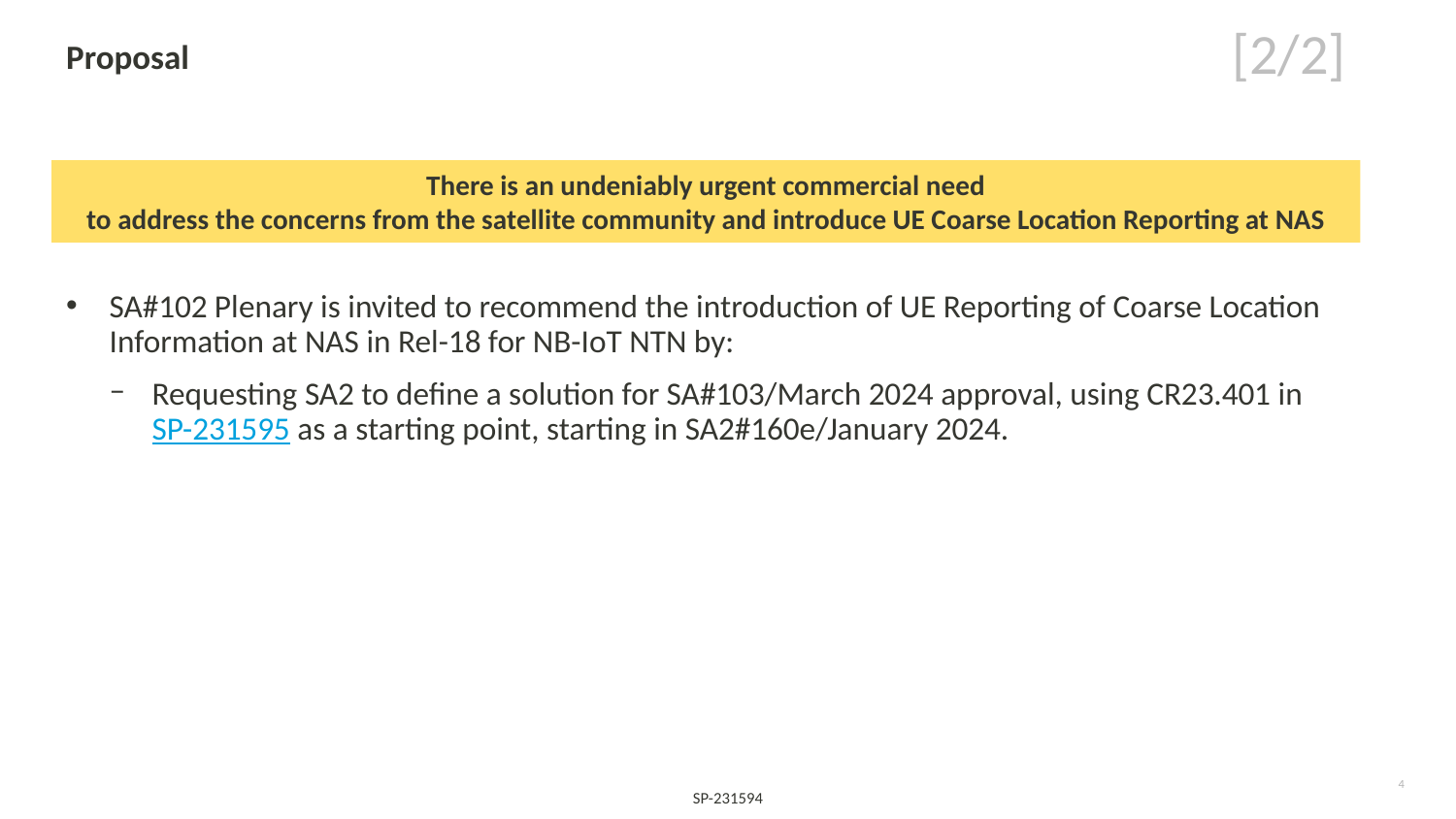

# Proposal
[2/2]

SA#102 Plenary is invited to recommend the introduction of UE Reporting of Coarse Location Information at NAS in Rel-18 for NB-IoT NTN by:
Requesting SA2 to define a solution for SA#103/March 2024 approval, using CR23.401 in SP-231595 as a starting point, starting in SA2#160e/January 2024.
There is an undeniably urgent commercial need
to address the concerns from the satellite community and introduce UE Coarse Location Reporting at NAS
4
SP-231594